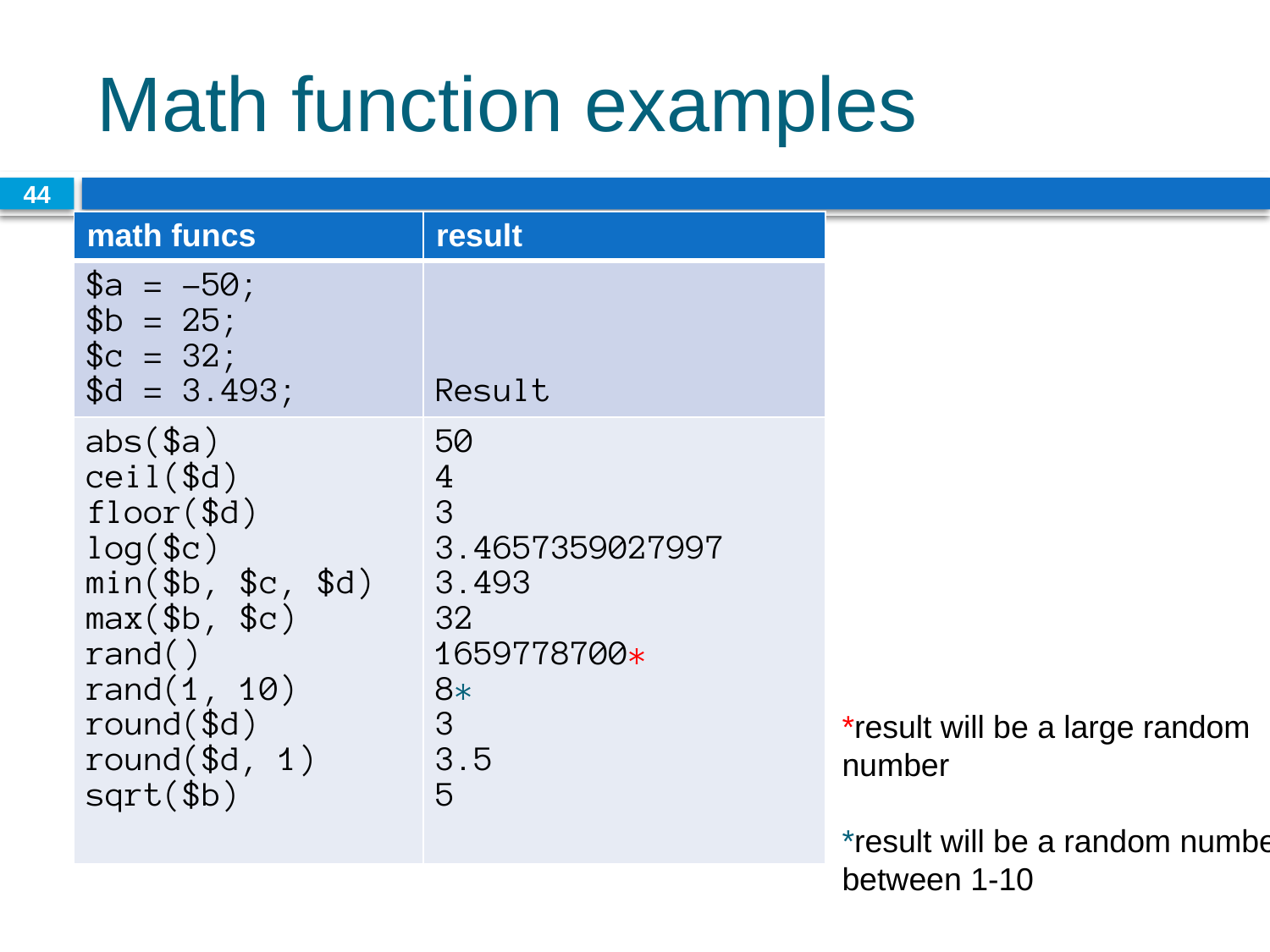

# Math function examples
44
| math funcs | result |
| --- | --- |
| $a = -50; $b = 25; $c = 32; $d = 3.493; | Result |
| abs($a) ceil($d) floor($d) log($c) min($b, $c, $d) max($b, $c) rand() rand(1, 10) round($d) round($d, 1) sqrt($b) | 50 4 3 3.4657359027997 3.493 32 1659778700\* 8\* 3 3.5 5 |

*result will be a large random
number

*result will be a random number
between 1-10